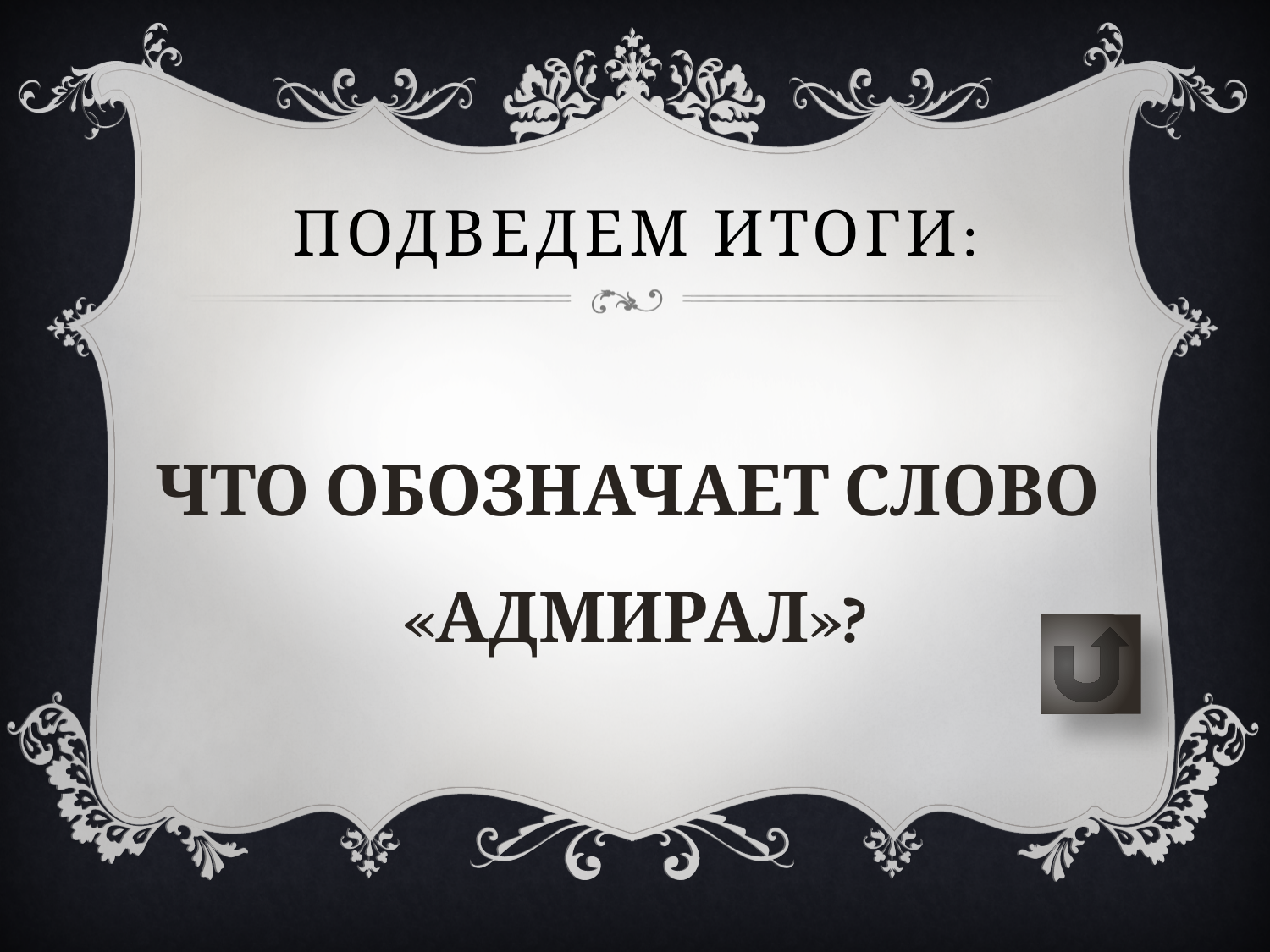

# Подведем итоги:
Что обозначает слово
«адмирал»?